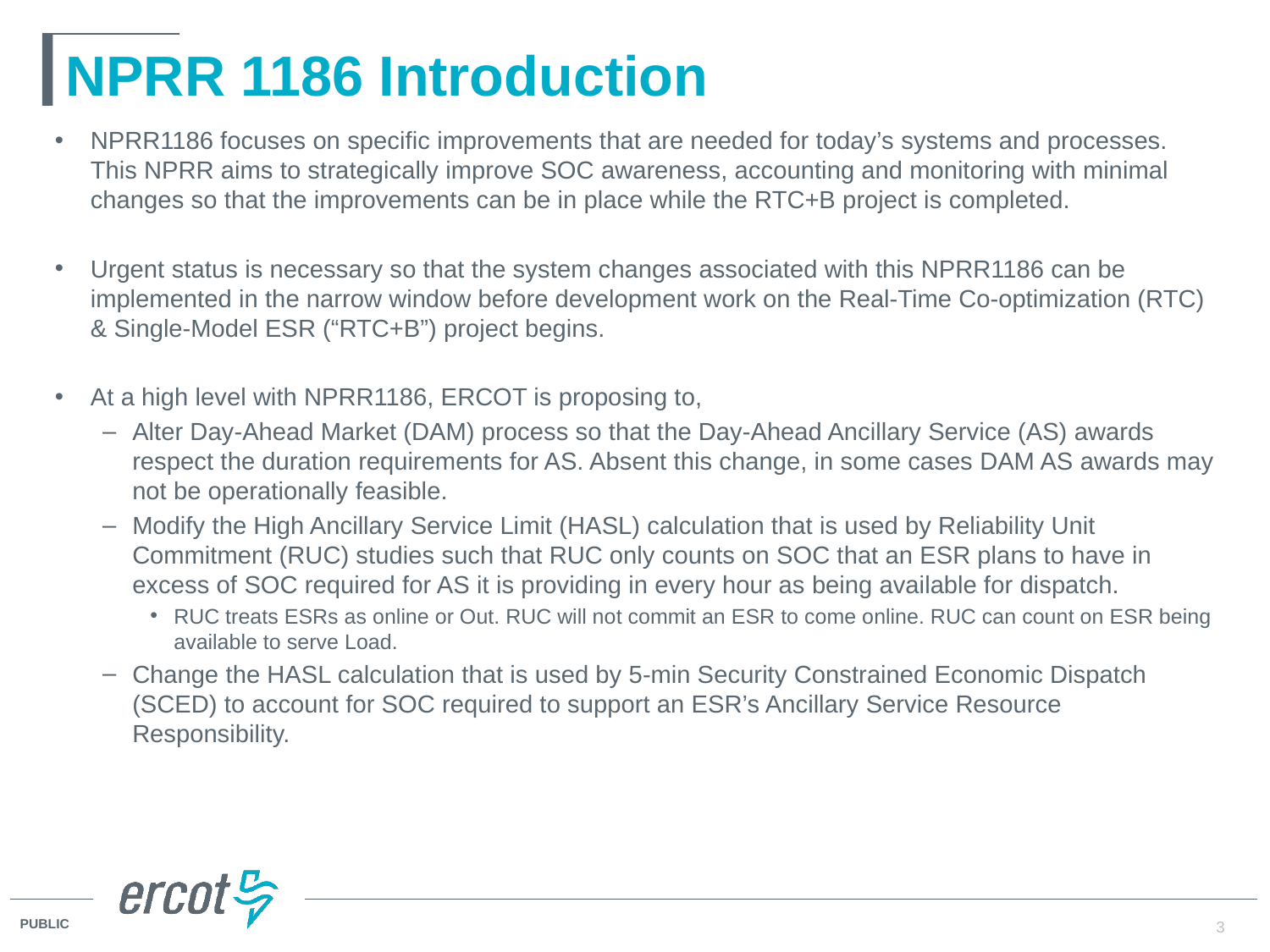

# NPRR 1186 Introduction
NPRR1186 focuses on specific improvements that are needed for today’s systems and processes. This NPRR aims to strategically improve SOC awareness, accounting and monitoring with minimal changes so that the improvements can be in place while the RTC+B project is completed.

Urgent status is necessary so that the system changes associated with this NPRR1186 can be implemented in the narrow window before development work on the Real-Time Co-optimization (RTC) & Single-Model ESR (“RTC+B”) project begins.

At a high level with NPRR1186, ERCOT is proposing to,
Alter Day-Ahead Market (DAM) process so that the Day-Ahead Ancillary Service (AS) awards respect the duration requirements for AS. Absent this change, in some cases DAM AS awards may not be operationally feasible.
Modify the High Ancillary Service Limit (HASL) calculation that is used by Reliability Unit Commitment (RUC) studies such that RUC only counts on SOC that an ESR plans to have in excess of SOC required for AS it is providing in every hour as being available for dispatch.
RUC treats ESRs as online or Out. RUC will not commit an ESR to come online. RUC can count on ESR being available to serve Load.
Change the HASL calculation that is used by 5-min Security Constrained Economic Dispatch (SCED) to account for SOC required to support an ESR’s Ancillary Service Resource Responsibility.

3